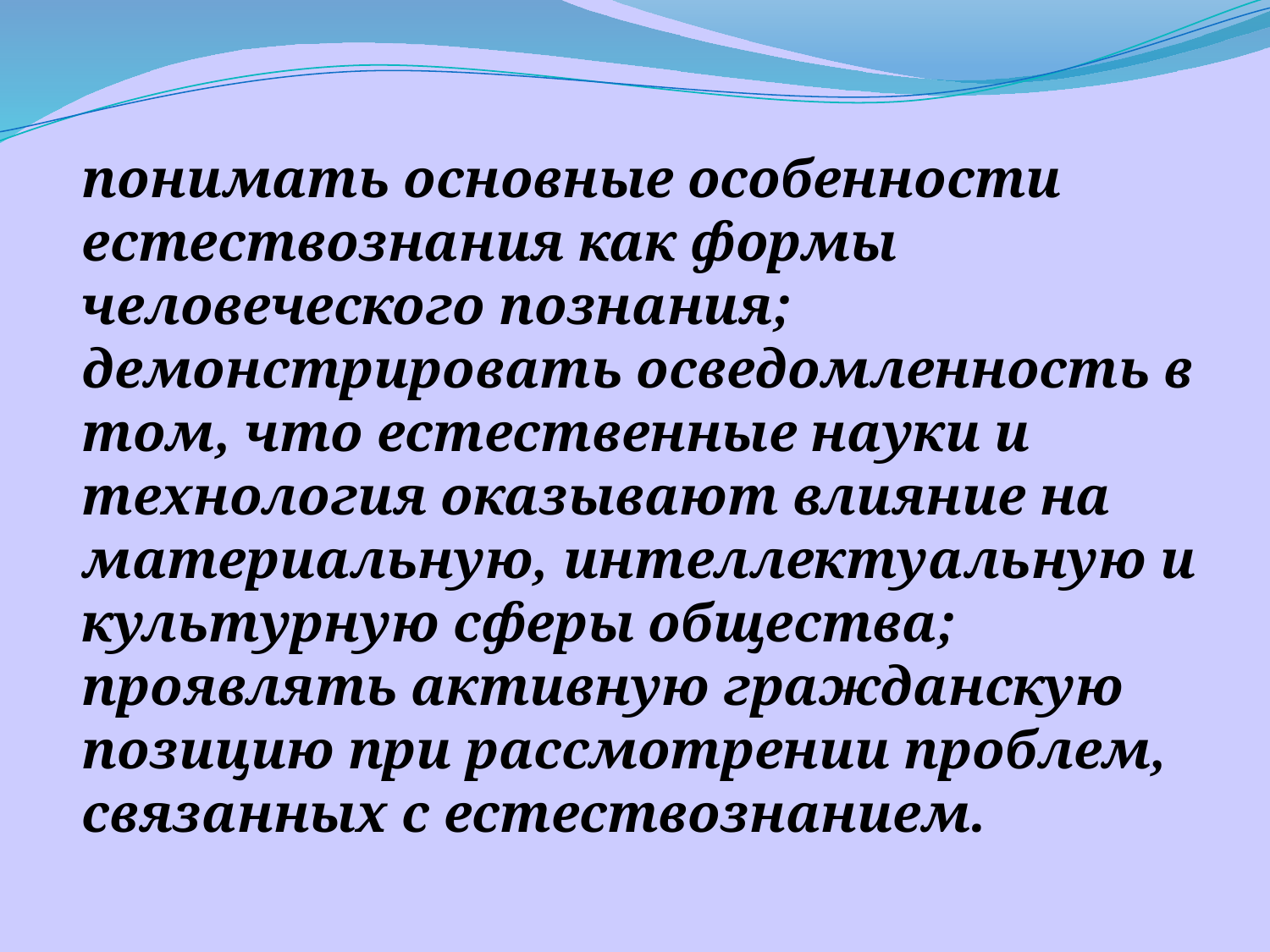

понимать основные особенности естествознания как формы человеческого познания; демонстрировать осведомленность в том, что естественные науки и технология оказывают влияние на материальную, интеллектуальную и культурную сферы общества; проявлять активную гражданскую позицию при рассмотрении проблем, связанных с естествознанием.